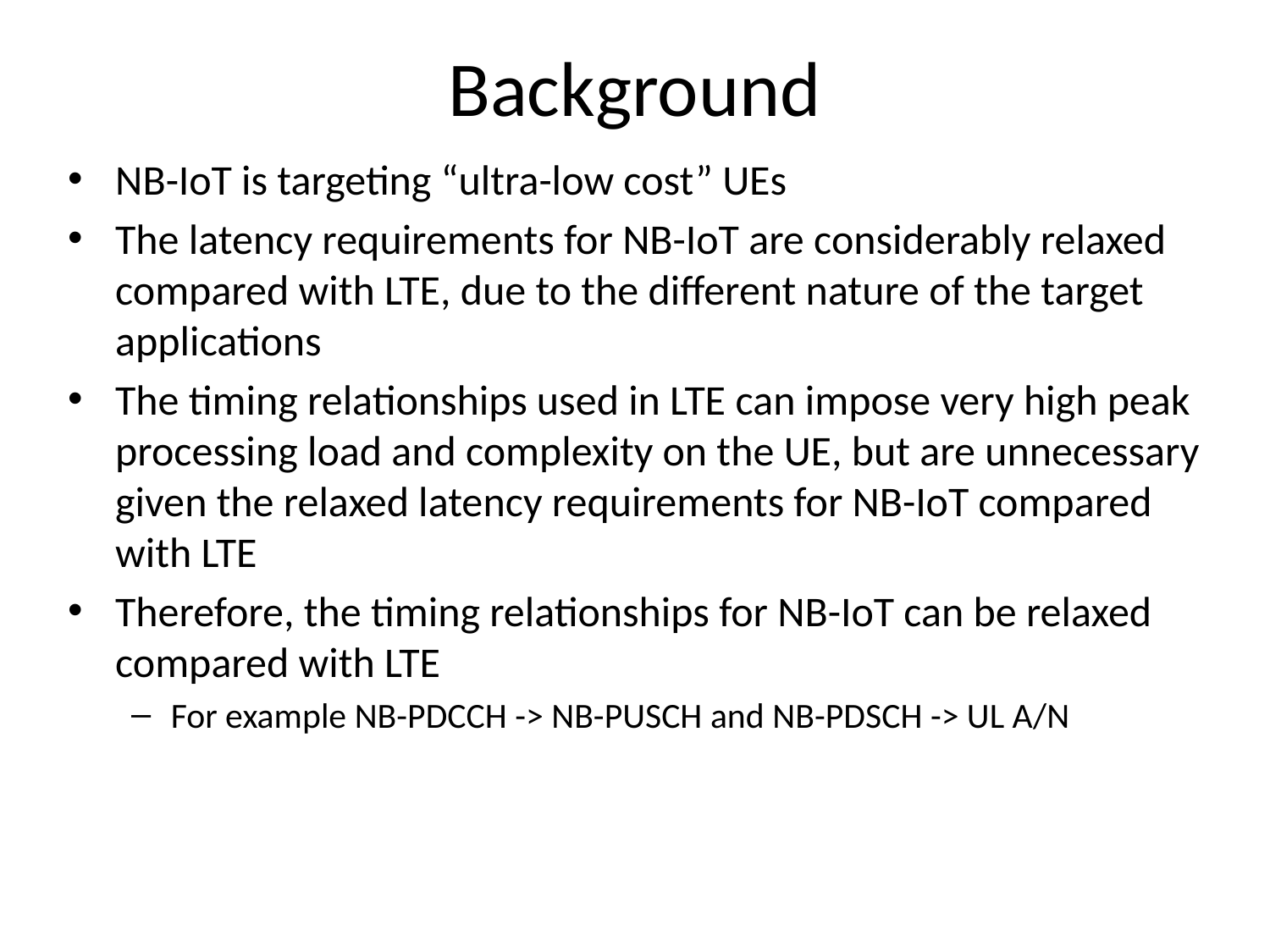

# Background
NB-IoT is targeting “ultra-low cost” UEs
The latency requirements for NB-IoT are considerably relaxed compared with LTE, due to the different nature of the target applications
The timing relationships used in LTE can impose very high peak processing load and complexity on the UE, but are unnecessary given the relaxed latency requirements for NB-IoT compared with LTE
Therefore, the timing relationships for NB-IoT can be relaxed compared with LTE
For example NB-PDCCH -> NB-PUSCH and NB-PDSCH -> UL A/N